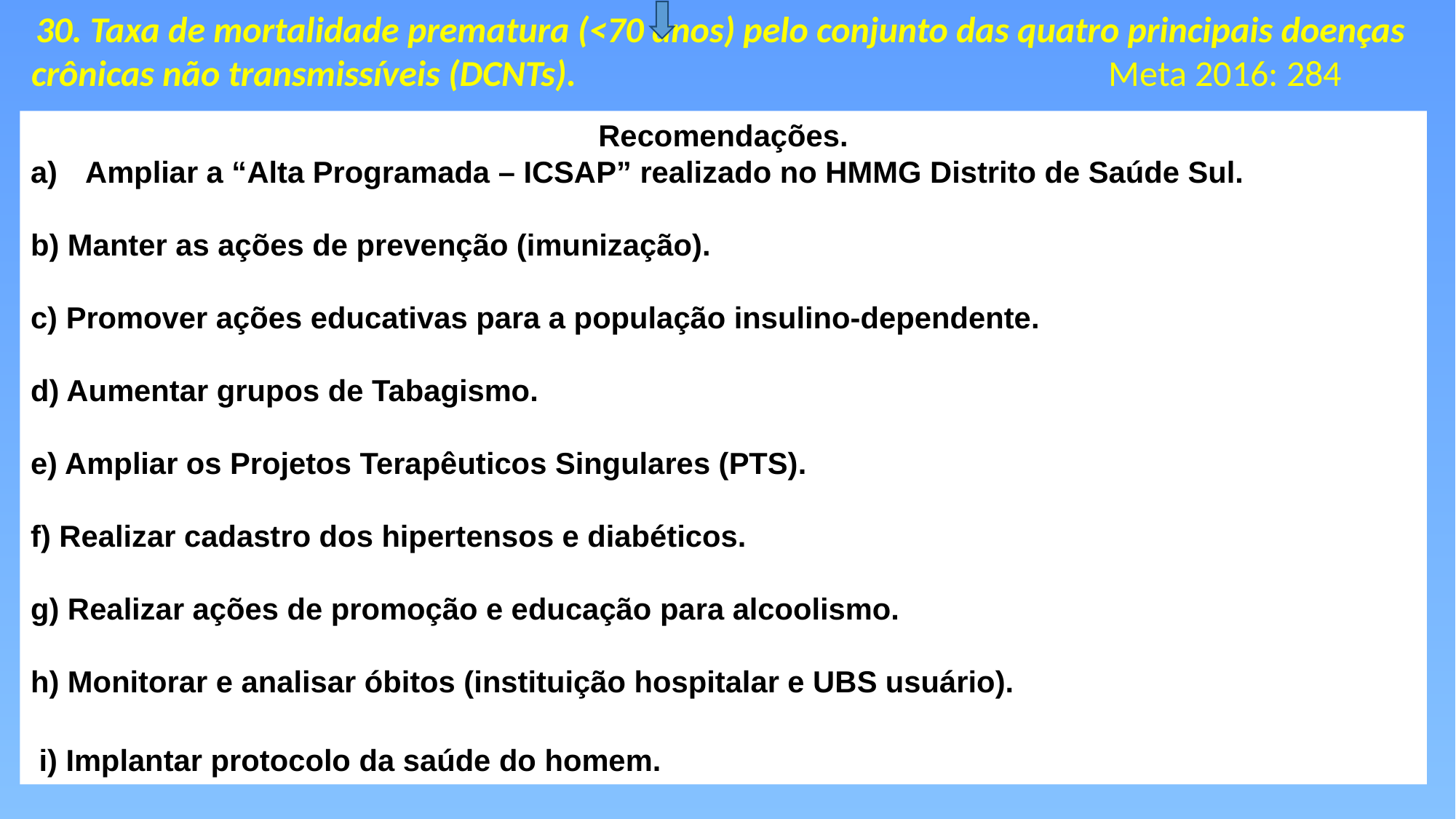

# 30. Taxa de mortalidade prematura (<70 anos) pelo conjunto das quatro principais doenças crônicas não transmissíveis (DCNTs).                                                                 Meta 2016: 284

Recomendações.
Ampliar a “Alta Programada – ICSAP” realizado no HMMG Distrito de Saúde Sul.

b) Manter as ações de prevenção (imunização).

c) Promover ações educativas para a população insulino-dependente.

d) Aumentar grupos de Tabagismo.

e) Ampliar os Projetos Terapêuticos Singulares (PTS).

f) Realizar cadastro dos hipertensos e diabéticos.

g) Realizar ações de promoção e educação para alcoolismo.

h) Monitorar e analisar óbitos (instituição hospitalar e UBS usuário).

 i) Implantar protocolo da saúde do homem.